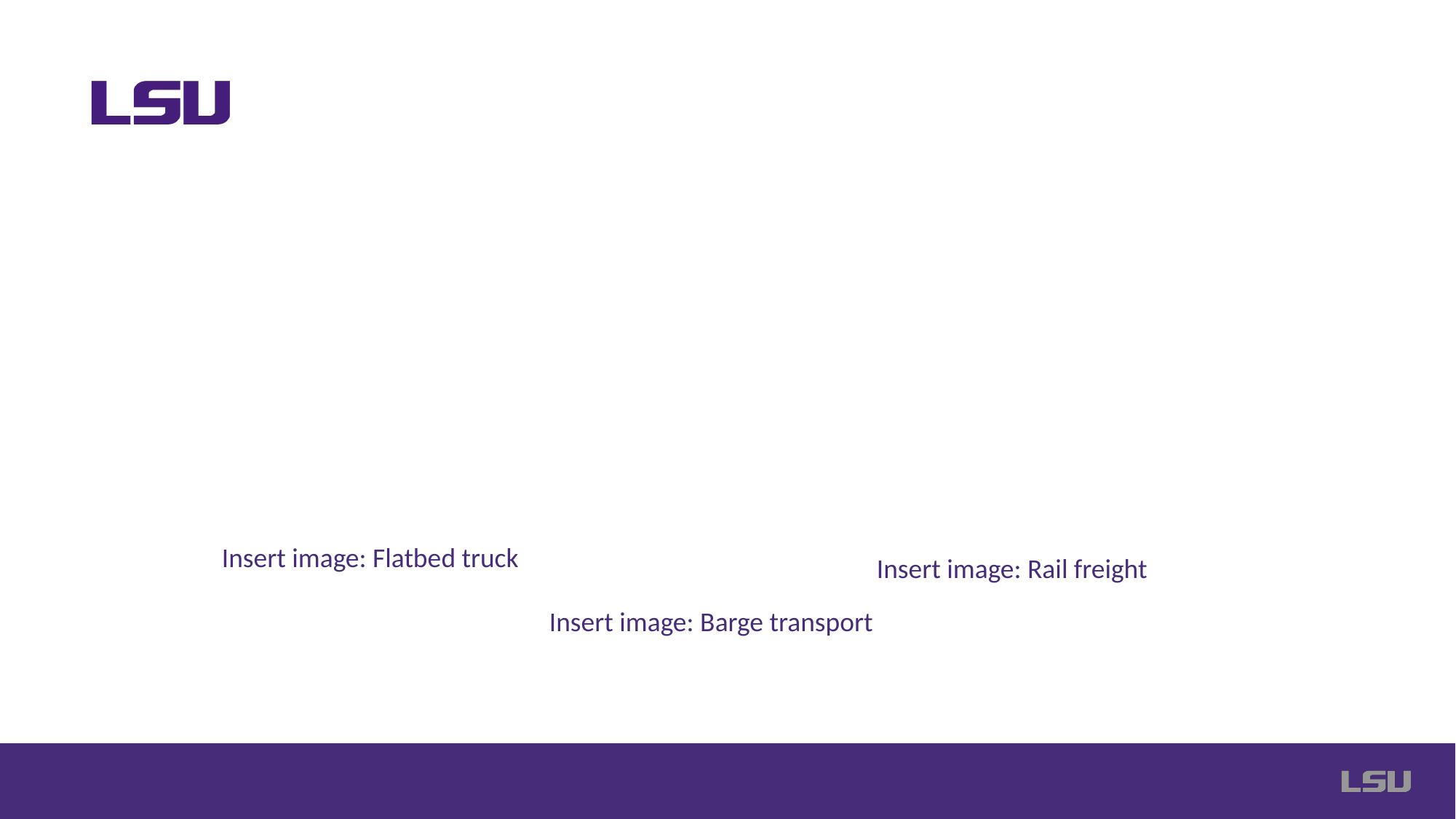

# 2. Transportation Modes
• Mode 1: Flatbed truck (C₁, c₁, F₁)
• Mode 2: Barge (C₂, c₂, F₂)
• Mode 3: Rail (C₃, c₃, F₃)
Insert image: Flatbed truck
Insert image: Rail freight
Insert image: Barge transport